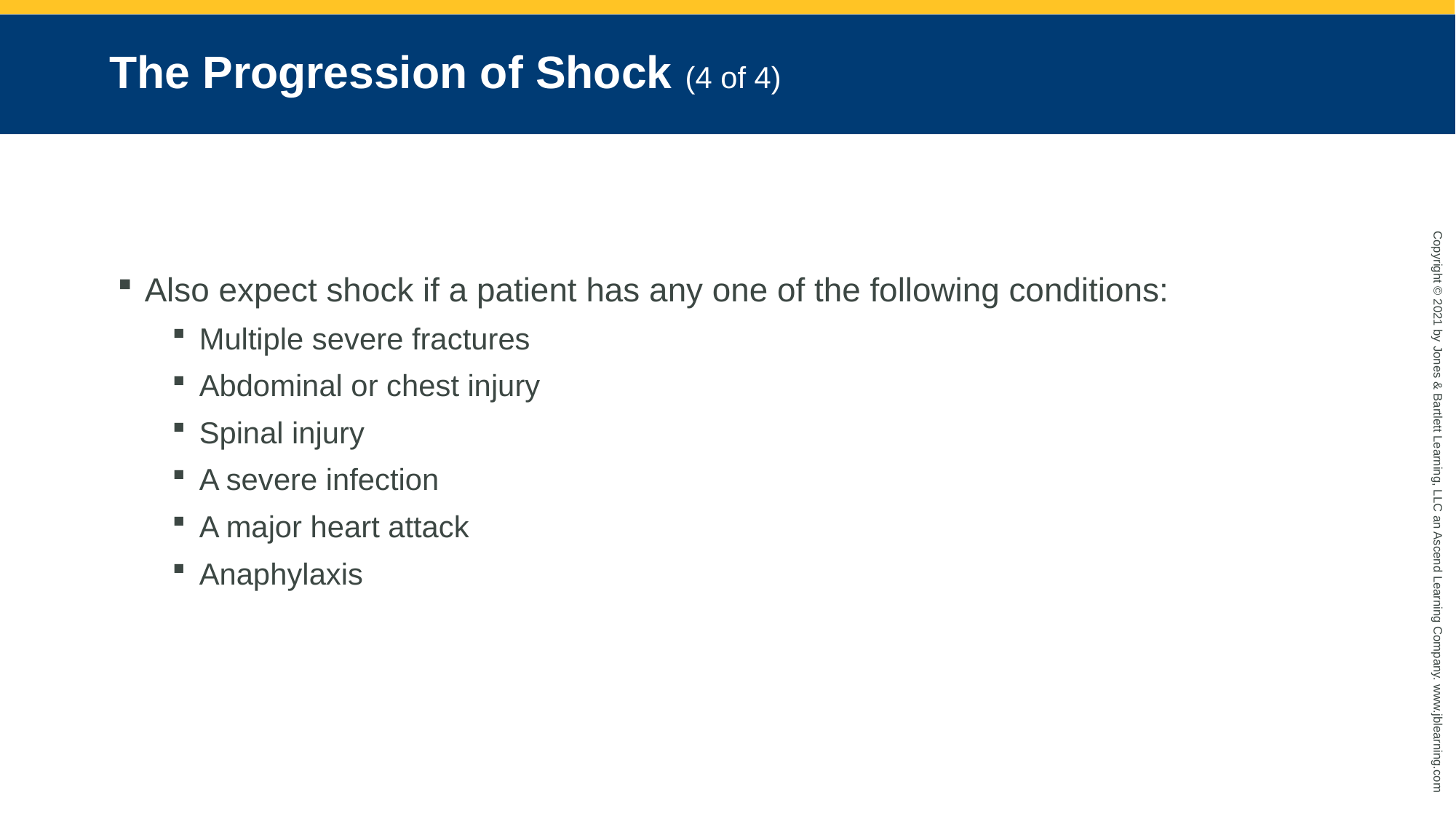

# The Progression of Shock (4 of 4)
Also expect shock if a patient has any one of the following conditions:
Multiple severe fractures
Abdominal or chest injury
Spinal injury
A severe infection
A major heart attack
Anaphylaxis